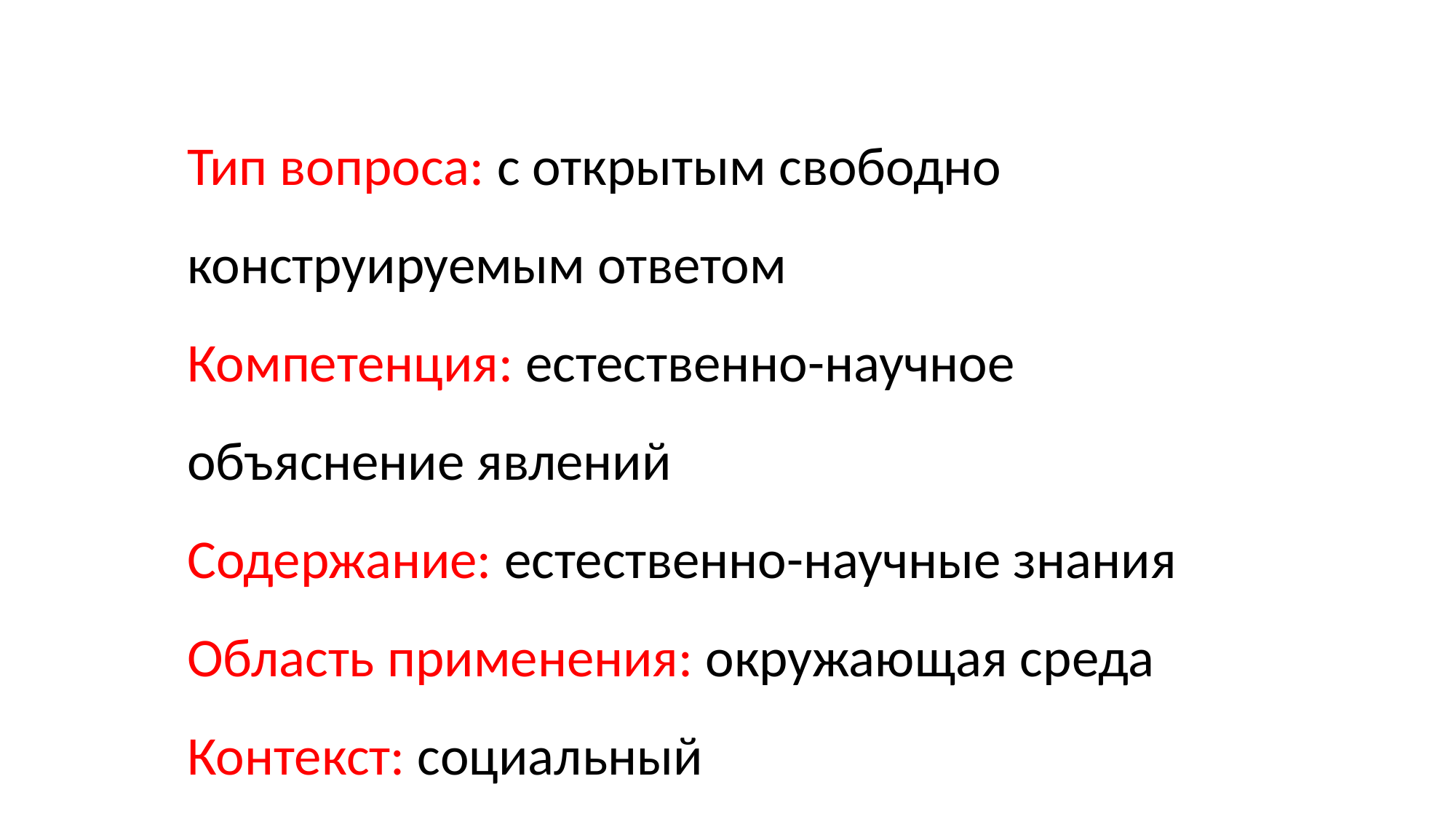

Тип вопроса: с открытым свободно конструируемым ответом
Компетенция: естественно-научное объяснение явлений
Содержание: естественно-научные знания
Область применения: окружающая среда
Контекст: социальный